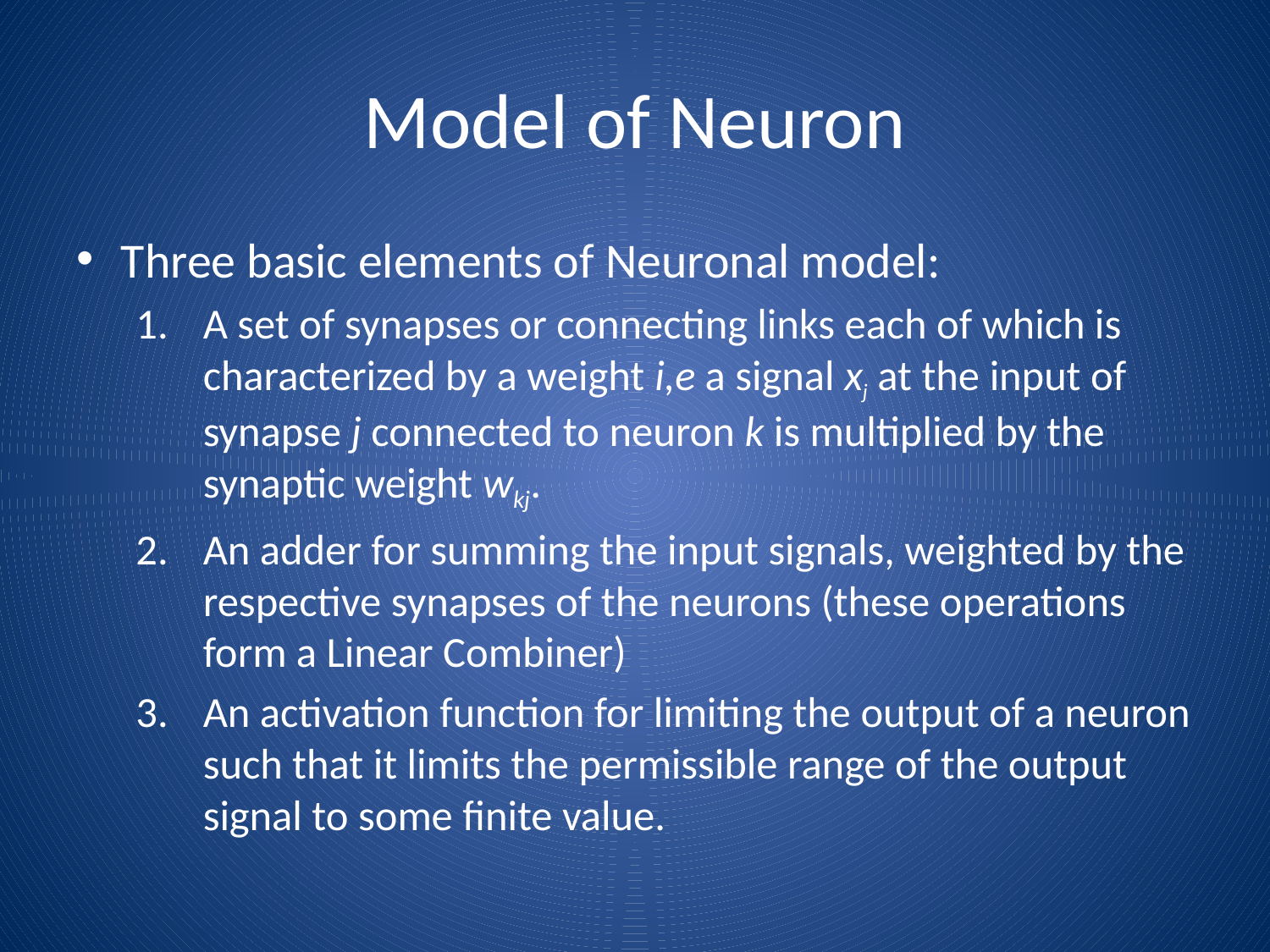

# Model of Neuron
Three basic elements of Neuronal model:
A set of synapses or connecting links each of which is characterized by a weight i,e a signal xj at the input of synapse j connected to neuron k is multiplied by the synaptic weight wkj.
An adder for summing the input signals, weighted by the respective synapses of the neurons (these operations form a Linear Combiner)
An activation function for limiting the output of a neuron such that it limits the permissible range of the output signal to some finite value.